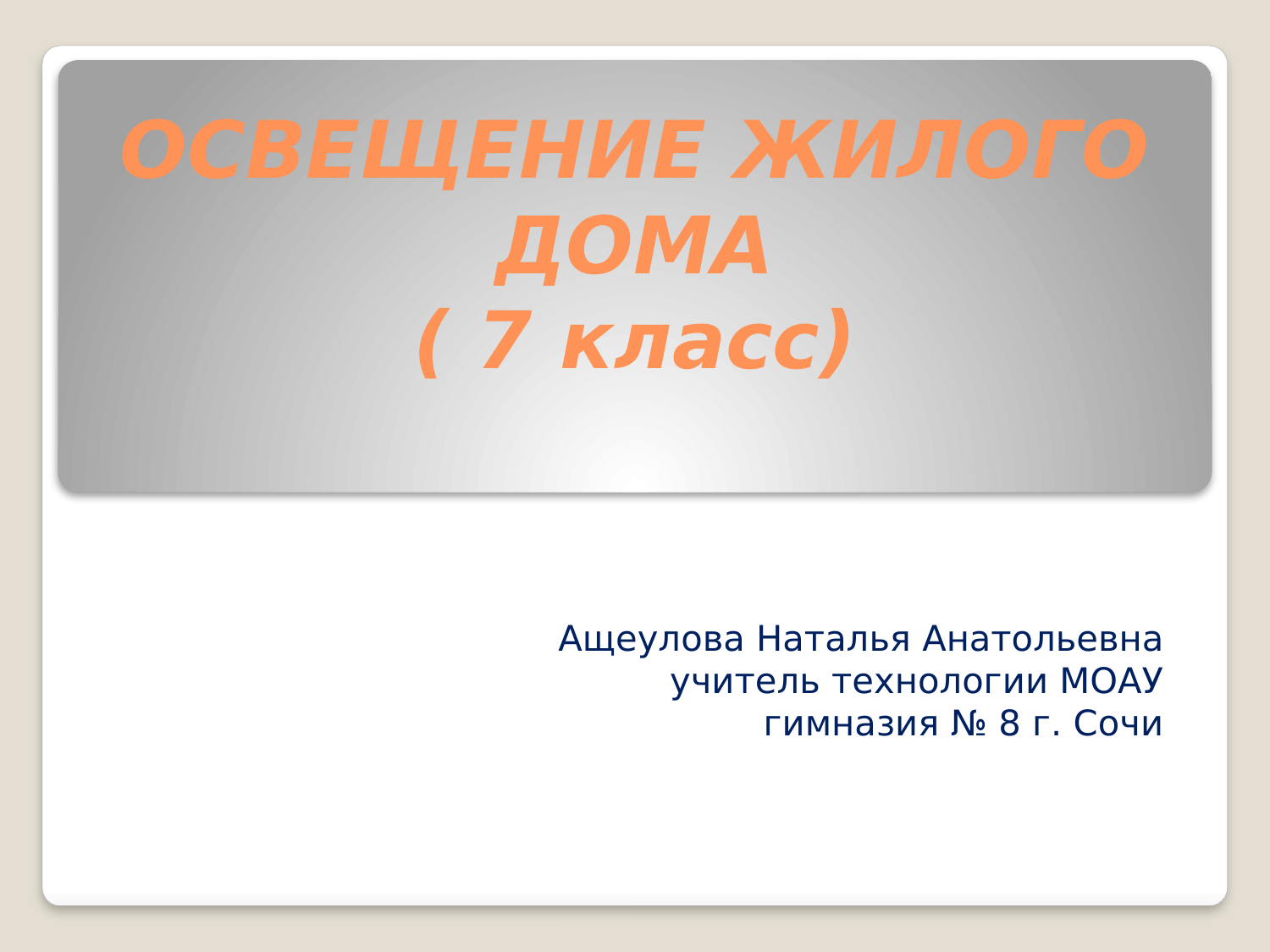

# ОСВЕЩЕНИЕ ЖИЛОГО ДОМА ( 7 класс)
Ащеулова Наталья Анатольевна
учитель технологии МОАУ гимназия № 8 г. Сочи